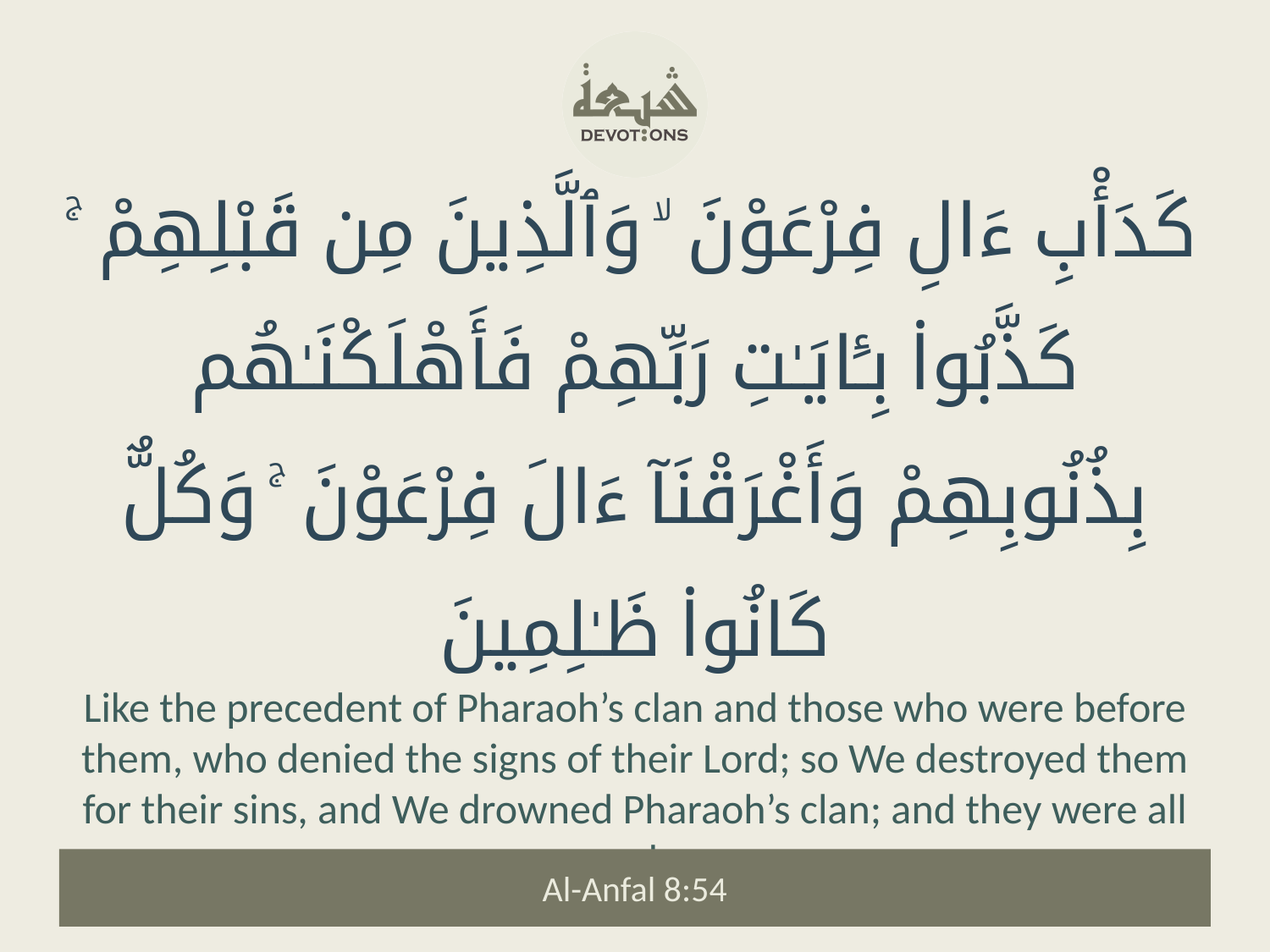

كَدَأْبِ ءَالِ فِرْعَوْنَ ۙ وَٱلَّذِينَ مِن قَبْلِهِمْ ۚ كَذَّبُوا۟ بِـَٔايَـٰتِ رَبِّهِمْ فَأَهْلَكْنَـٰهُم بِذُنُوبِهِمْ وَأَغْرَقْنَآ ءَالَ فِرْعَوْنَ ۚ وَكُلٌّ كَانُوا۟ ظَـٰلِمِينَ
Like the precedent of Pharaoh’s clan and those who were before them, who denied the signs of their Lord; so We destroyed them for their sins, and We drowned Pharaoh’s clan; and they were all wrongdoers.
Al-Anfal 8:54